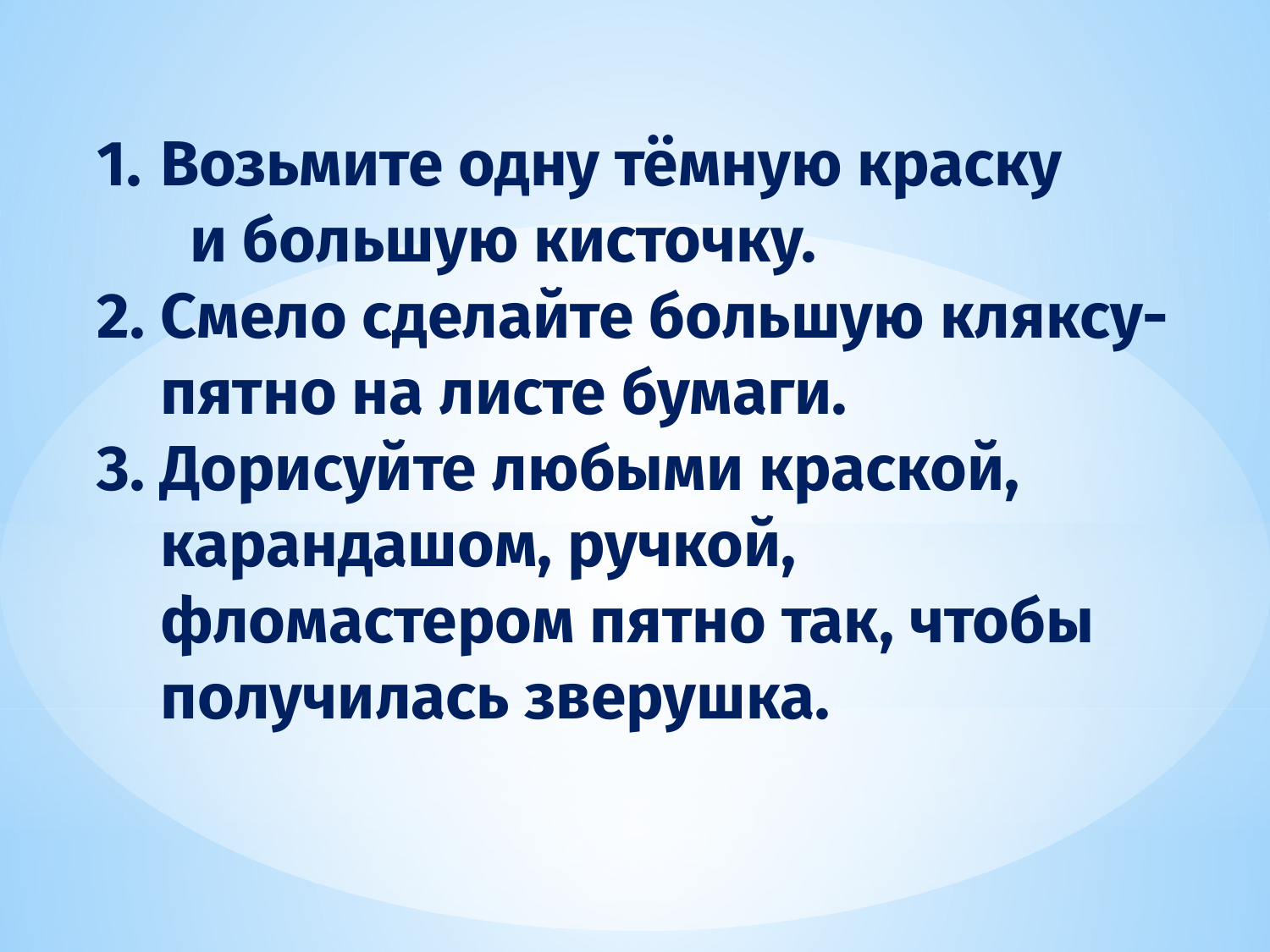

Возьмите одну тёмную краску            и большую кисточку.
Смело сделайте большую кляксу-пятно на листе бумаги.
Дорисуйте любыми краской, карандашом, ручкой, фломастером пятно так, чтобы получилась зверушка.